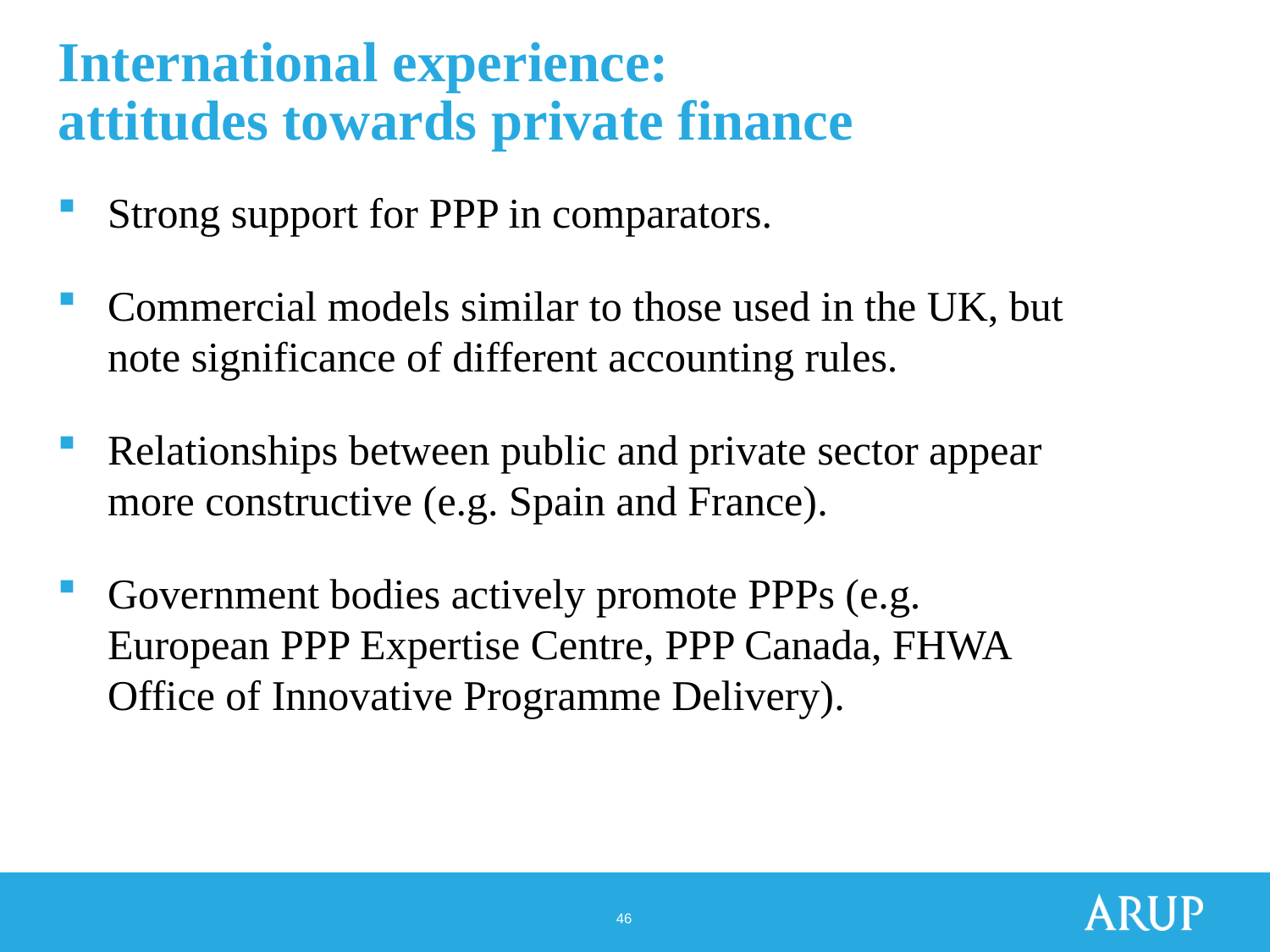

# International experience: attitudes towards private finance
Strong support for PPP in comparators.
Commercial models similar to those used in the UK, but note significance of different accounting rules.
Relationships between public and private sector appear more constructive (e.g. Spain and France).
Government bodies actively promote PPPs (e.g. European PPP Expertise Centre, PPP Canada, FHWA Office of Innovative Programme Delivery).